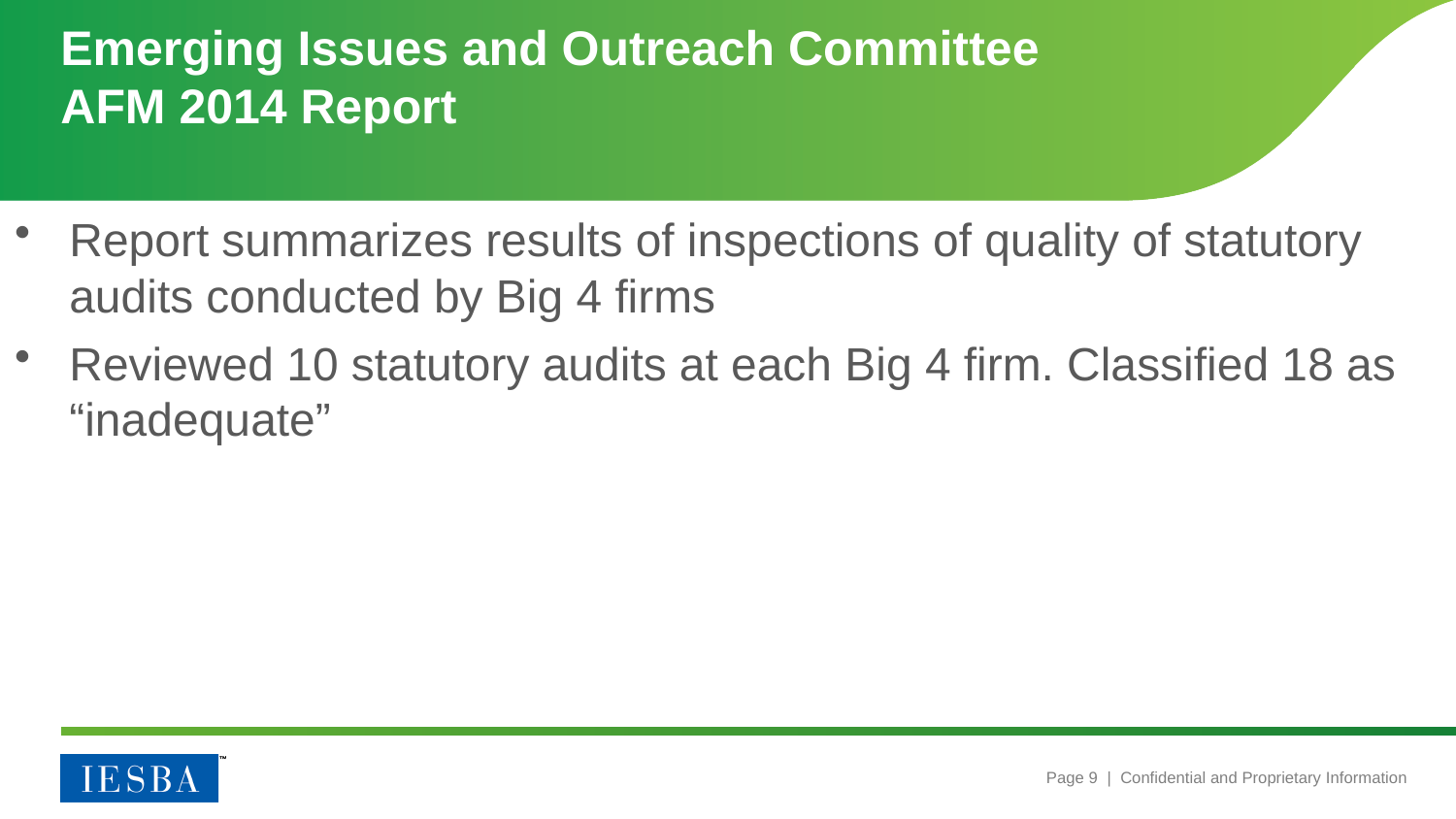

# Emerging Issues and Outreach Committee AFM 2014 Report
Report summarizes results of inspections of quality of statutory audits conducted by Big 4 firms
Reviewed 10 statutory audits at each Big 4 firm. Classified 18 as “inadequate”